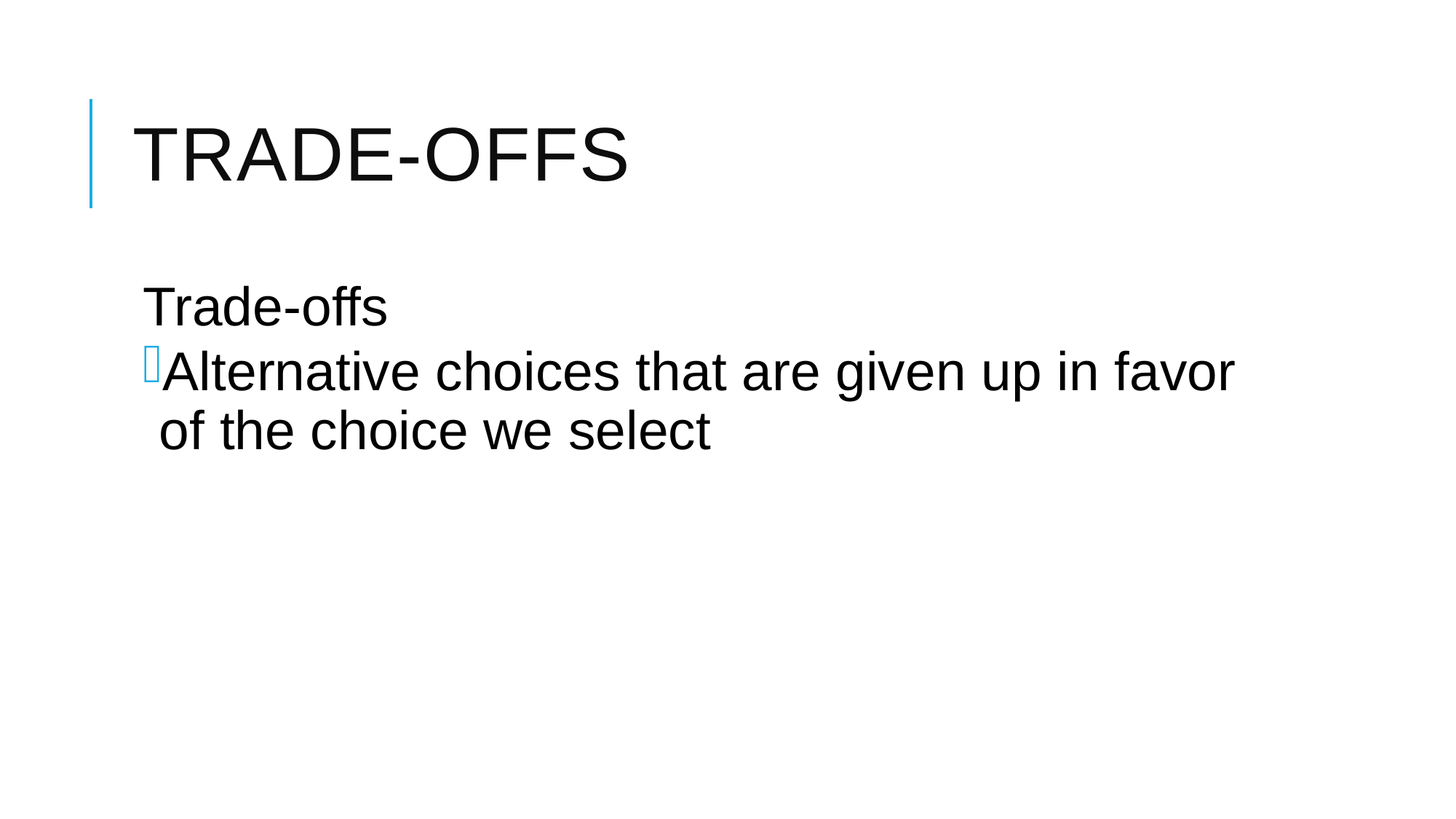

# Trade-offs
Trade-offs
Alternative choices that are given up in favor of the choice we select